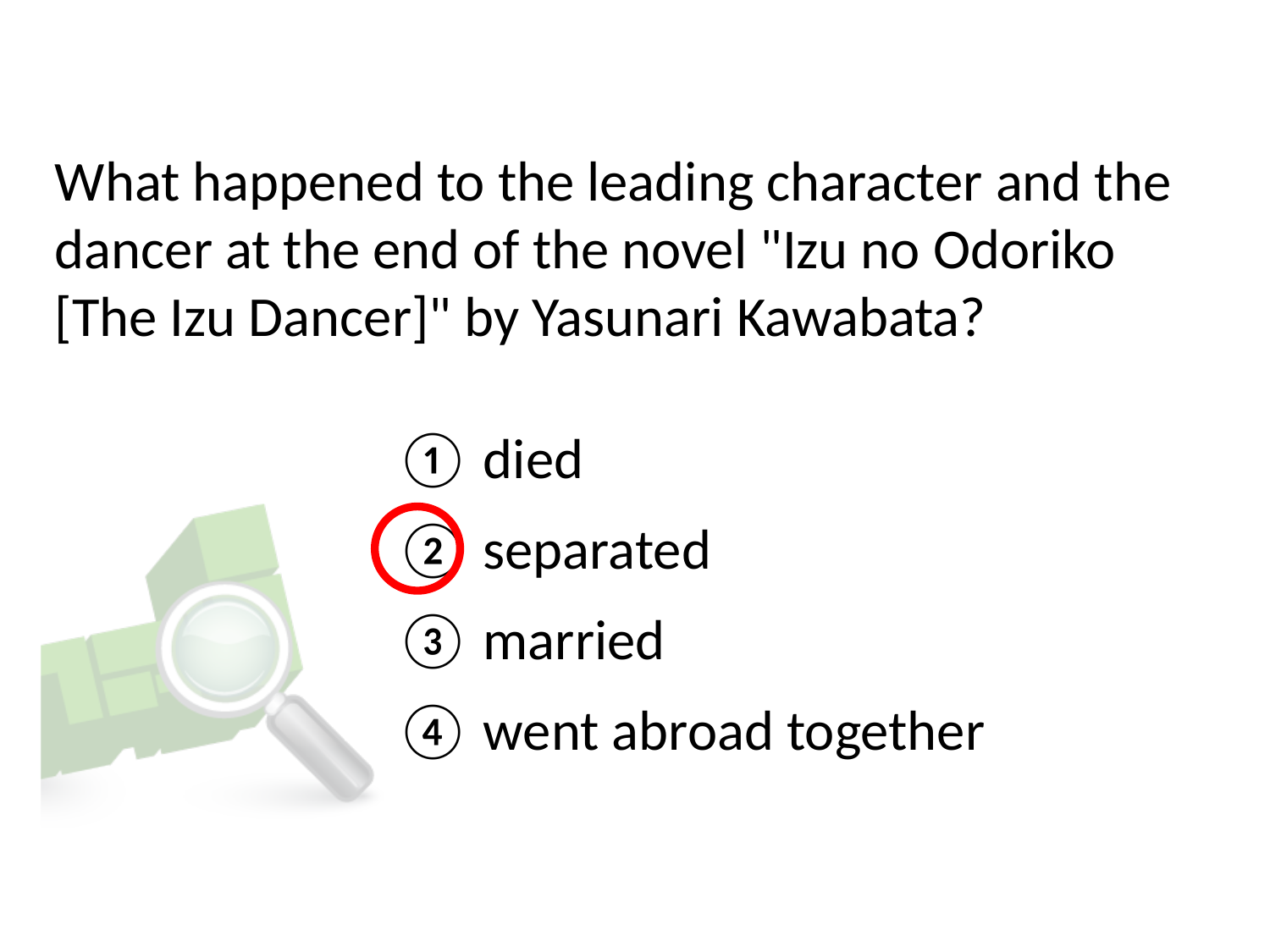

# What happened to the leading character and the dancer at the end of the novel "Izu no Odoriko [The Izu Dancer]" by Yasunari Kawabata?
① died
② separated
③ married
④ went abroad together